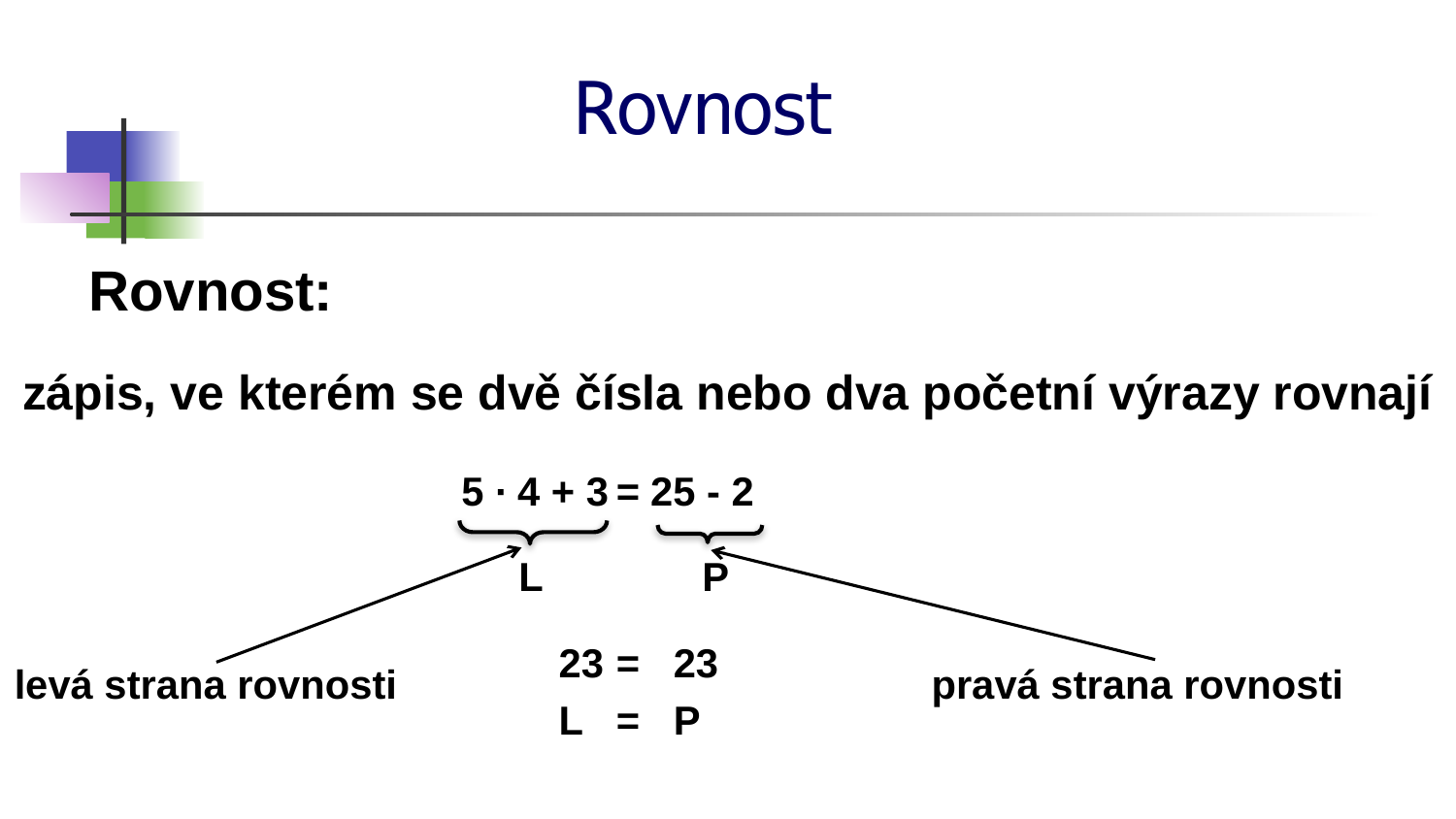

# Rovnost
Rovnost:
zápis, ve kterém se dvě čísla nebo dva početní výrazy rovnají
5 ∙ 4 + 3

=
25 - 2

L
P
23
=
23
levá strana rovnosti
pravá strana rovnosti
L
=
P